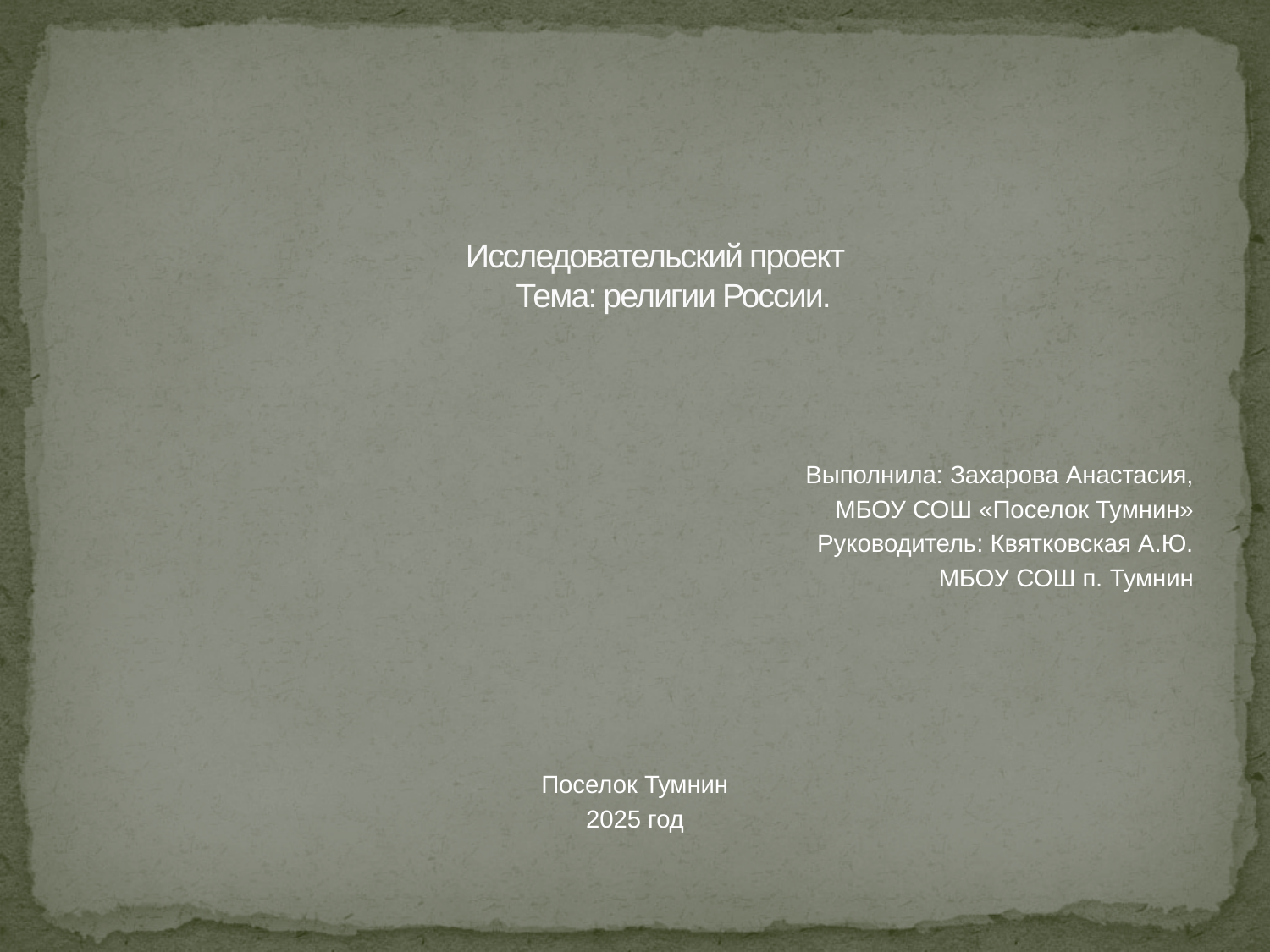

Выполнила: Захарова Анастасия,
 МБОУ СОШ «Поселок Тумнин»
Руководитель: Квятковская А.Ю.
МБОУ СОШ п. Тумнин

Поселок Тумнин
2025 год

# Исследовательский проект Тема: религии России.